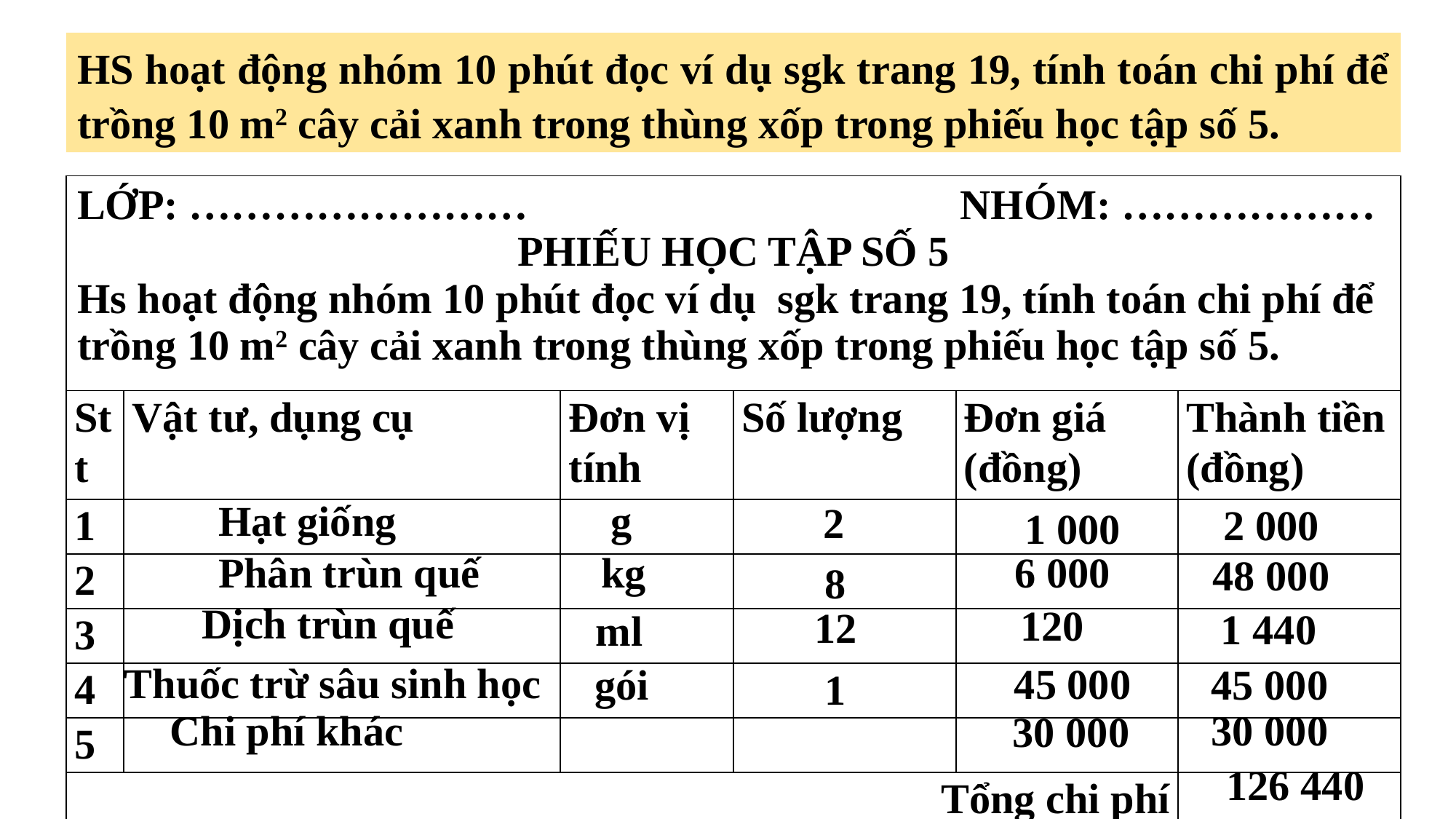

HS hoạt động nhóm 10 phút đọc ví dụ sgk trang 19, tính toán chi phí để trồng 10 m2 cây cải xanh trong thùng xốp trong phiếu học tập số 5.
| LỚP: …………………… NHÓM: ……………… PHIẾU HỌC TẬP SỐ 5 Hs hoạt động nhóm 10 phút đọc ví dụ sgk trang 19, tính toán chi phí để trồng 10 m2 cây cải xanh trong thùng xốp trong phiếu học tập số 5. |
| --- |
| Stt | Vật tư, dụng cụ | Đơn vị tính | Số lượng | Đơn giá (đồng) | Thành tiền (đồng) |
| --- | --- | --- | --- | --- | --- |
| 1 |  |  |  |  |  |
| 2 |  |  |  |  |  |
| 3 |  |  |  |  |  |
| 4 |  |  |  |  |  |
| 5 |  |  |  |  |  |
| Tổng chi phí |  |  |  |  |  |
Hạt giống
g
2
2 000
1 000
kg
6 000
Phân trùn quế
48 000
8
Dịch trùn quế
120
12
1 440
ml
Thuốc trừ sâu sinh học
45 000
45 000
gói
1
Chi phí khác
30 000
30 000
126 440